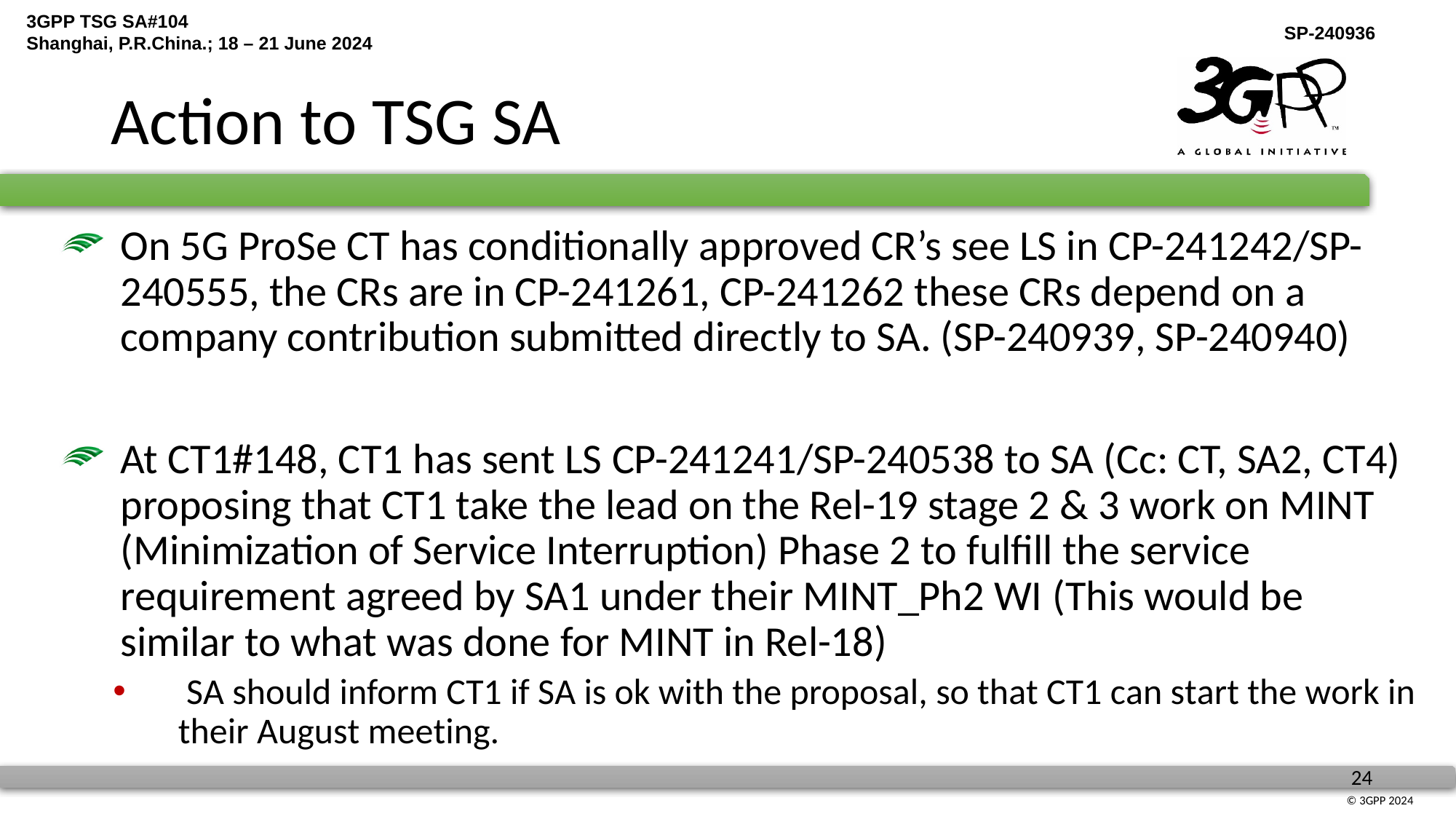

# Action to TSG SA
On 5G ProSe CT has conditionally approved CR’s see LS in CP-241242/SP-240555, the CRs are in CP-241261, CP-241262 these CRs depend on a company contribution submitted directly to SA. (SP-240939, SP-240940)

At CT1#148, CT1 has sent LS CP-241241/SP-240538 to SA (Cc: CT, SA2, CT4)  proposing that CT1 take the lead on the Rel-19 stage 2 & 3 work on MINT (Minimization of Service Interruption) Phase 2 to fulfill the service requirement agreed by SA1 under their MINT_Ph2 WI (This would be similar to what was done for MINT in Rel-18)
 SA should inform CT1 if SA is ok with the proposal, so that CT1 can start the work in their August meeting.